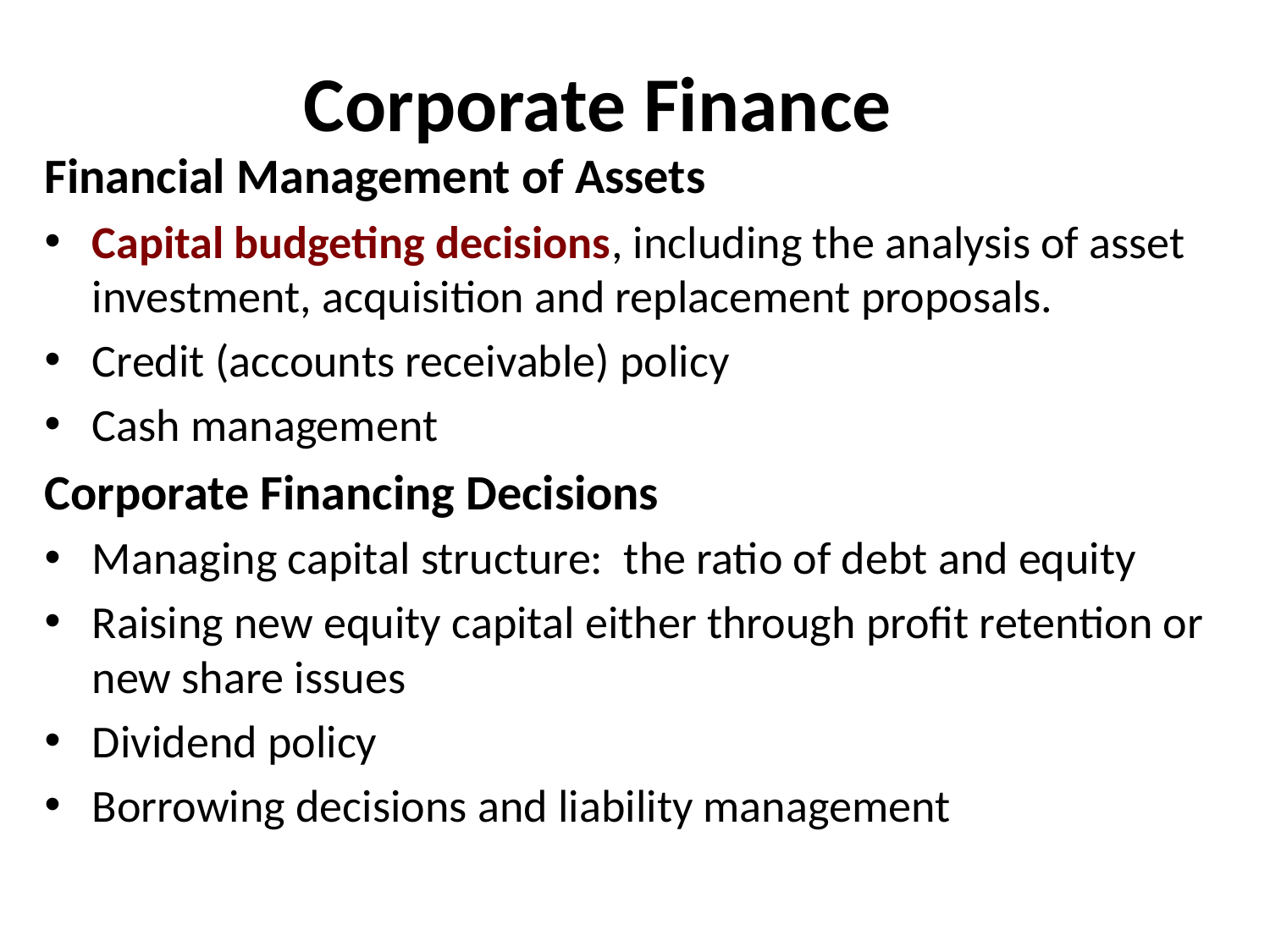

# Corporate Finance
Financial Management of Assets
Capital budgeting decisions, including the analysis of asset investment, acquisition and replacement proposals.
Credit (accounts receivable) policy
Cash management
Corporate Financing Decisions
Managing capital structure:  the ratio of debt and equity
Raising new equity capital either through profit retention or new share issues
Dividend policy
Borrowing decisions and liability management
Booth/Cleary Introduction to Corporate Finance, Second Edition
32